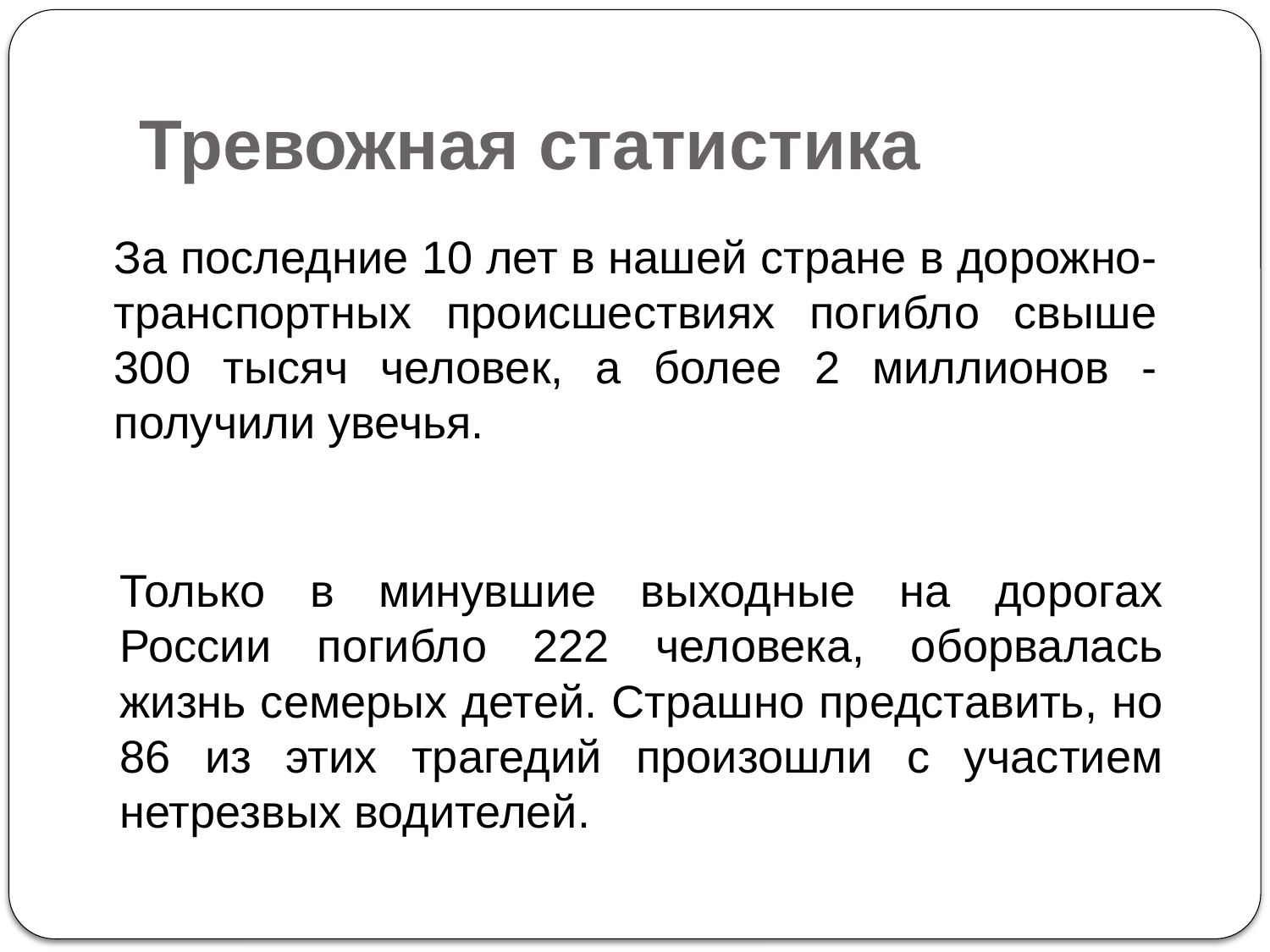

# Тревожная статистика
	За последние 10 лет в нашей стране в дорожно-транспортных происшествиях погибло свыше 300 тысяч человек, а более 2 миллионов - получили увечья.
	Только в минувшие выходные на дорогах России погибло 222 человека, оборвалась жизнь семерых детей. Страшно представить, но 86 из этих трагедий произошли с участием нетрезвых водителей.